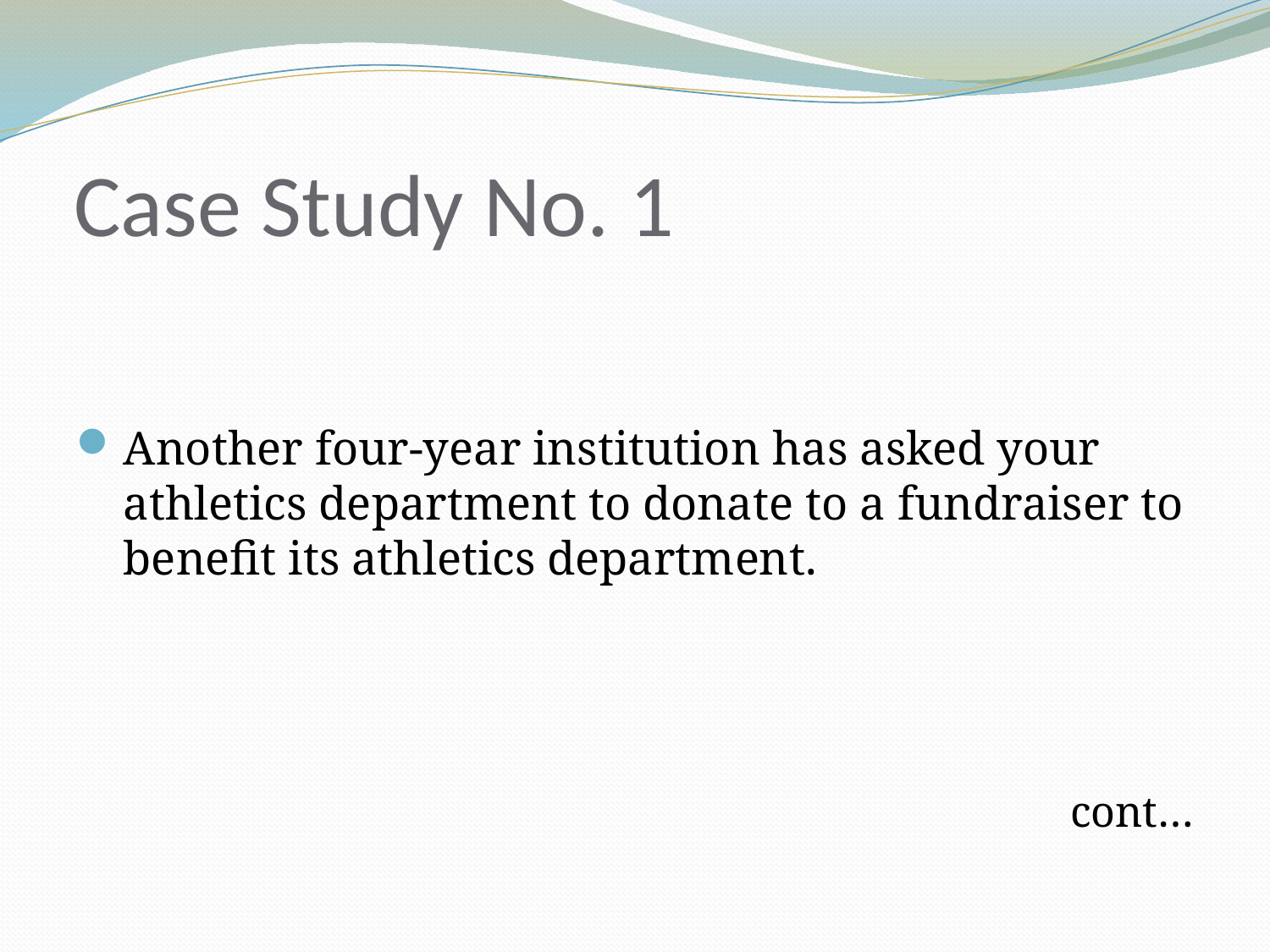

# Case Study No. 1

Another four-year institution has asked your athletics department to donate to a fundraiser to benefit its athletics department.

cont…